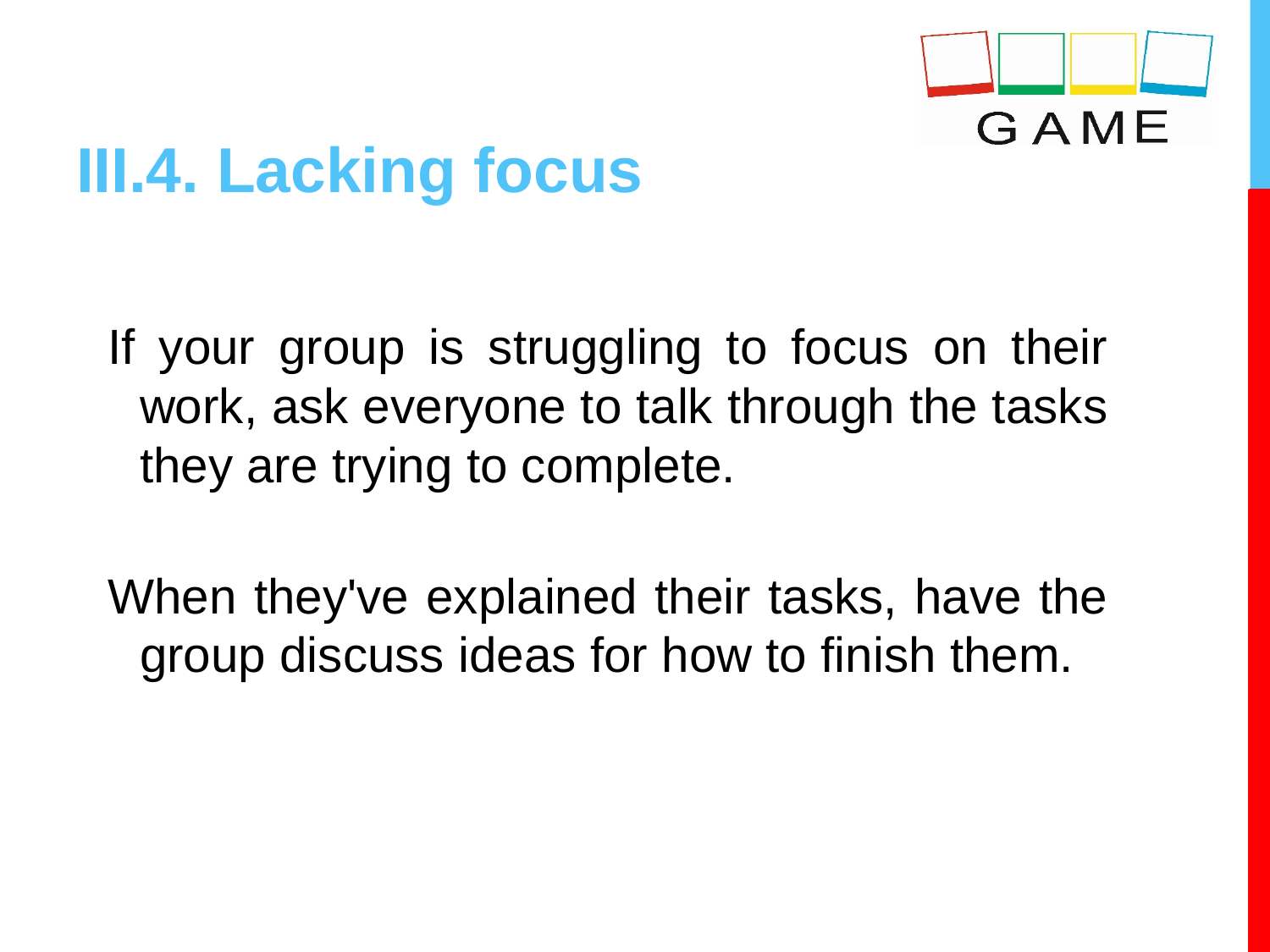

# III.4. Lacking focus

If your group is struggling to focus on their work, ask everyone to talk through the tasks they are trying to complete.

When they've explained their tasks, have the group discuss ideas for how to finish them.